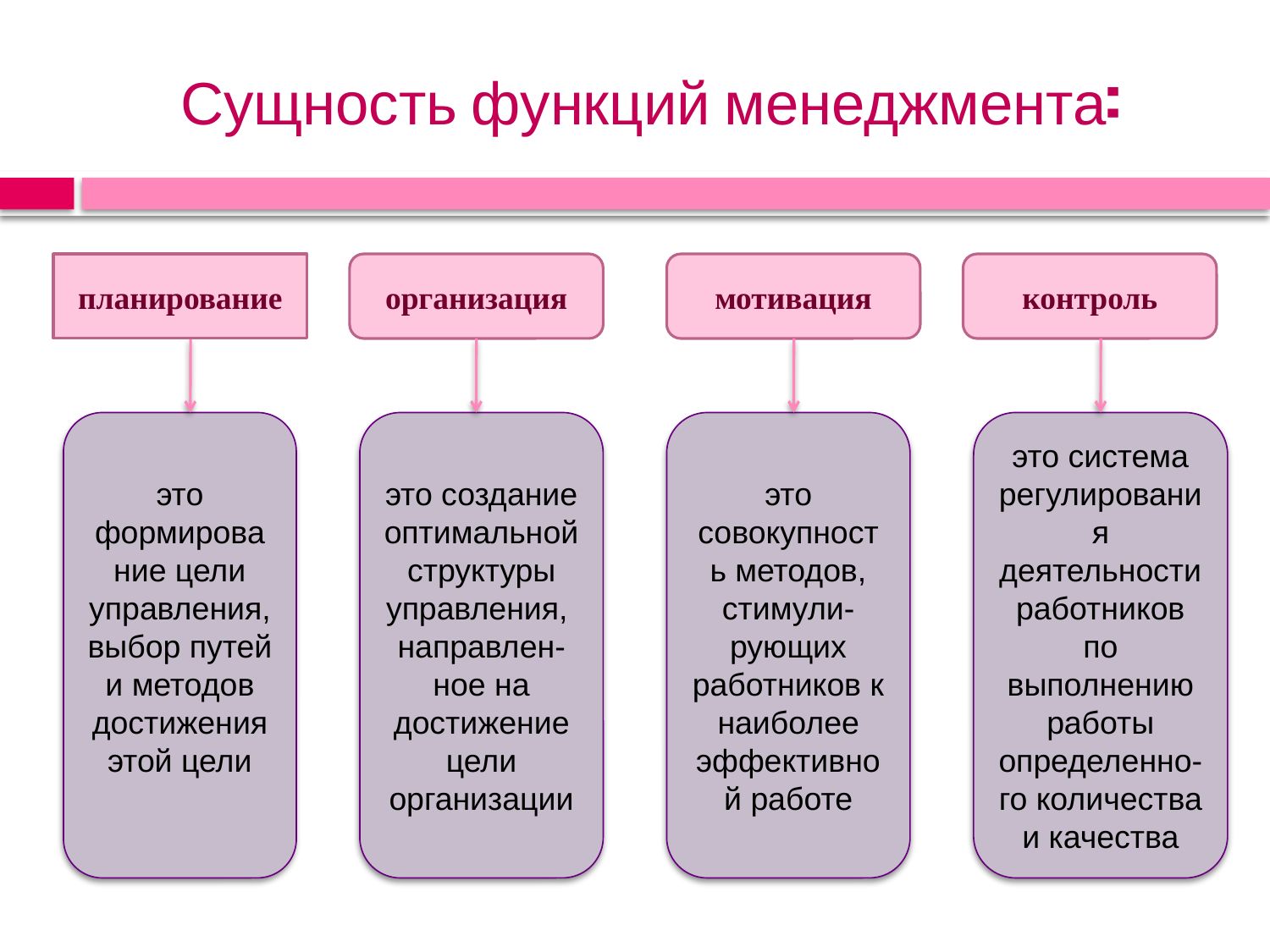

# Сущность функций менеджмента:
планирование
организация
мотивация
контроль
это формирование цели управления, выбор путей и методов достижения этой цели
это создание оптимальной структуры управления,  направлен-ное на достижение цели организации
это совокупность методов, стимули-рующих работников к наиболее эффективной работе
это система регулирования деятельности работников по выполнению работы определенно-го количества и качества